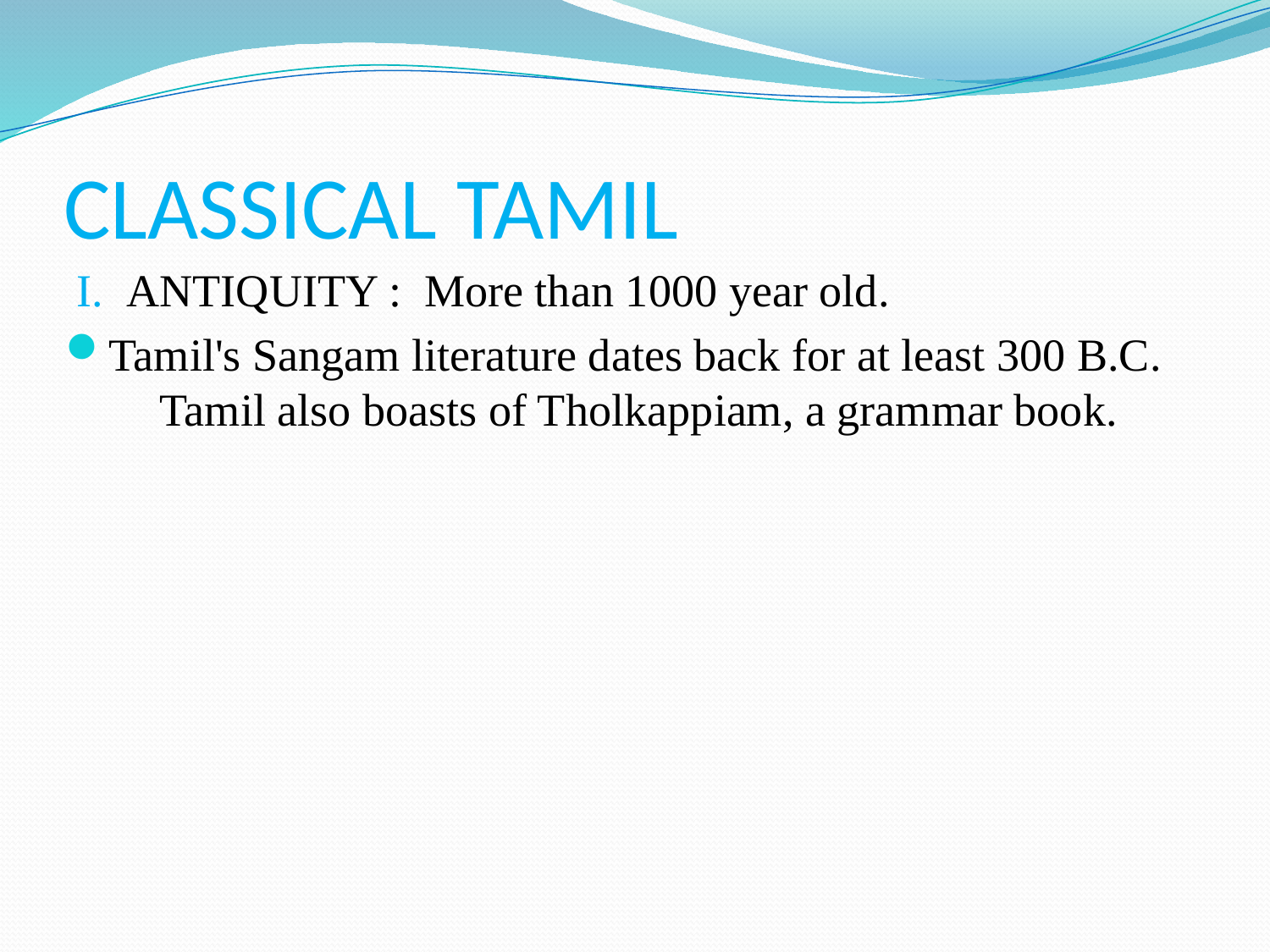

# CLASSICAL TAMIL

 I.  ANTIQUITY :  More than 1000 year old.
Tamil's Sangam literature dates back for at least 300 B.C.          Tamil also boasts of Tholkappiam, a grammar book.